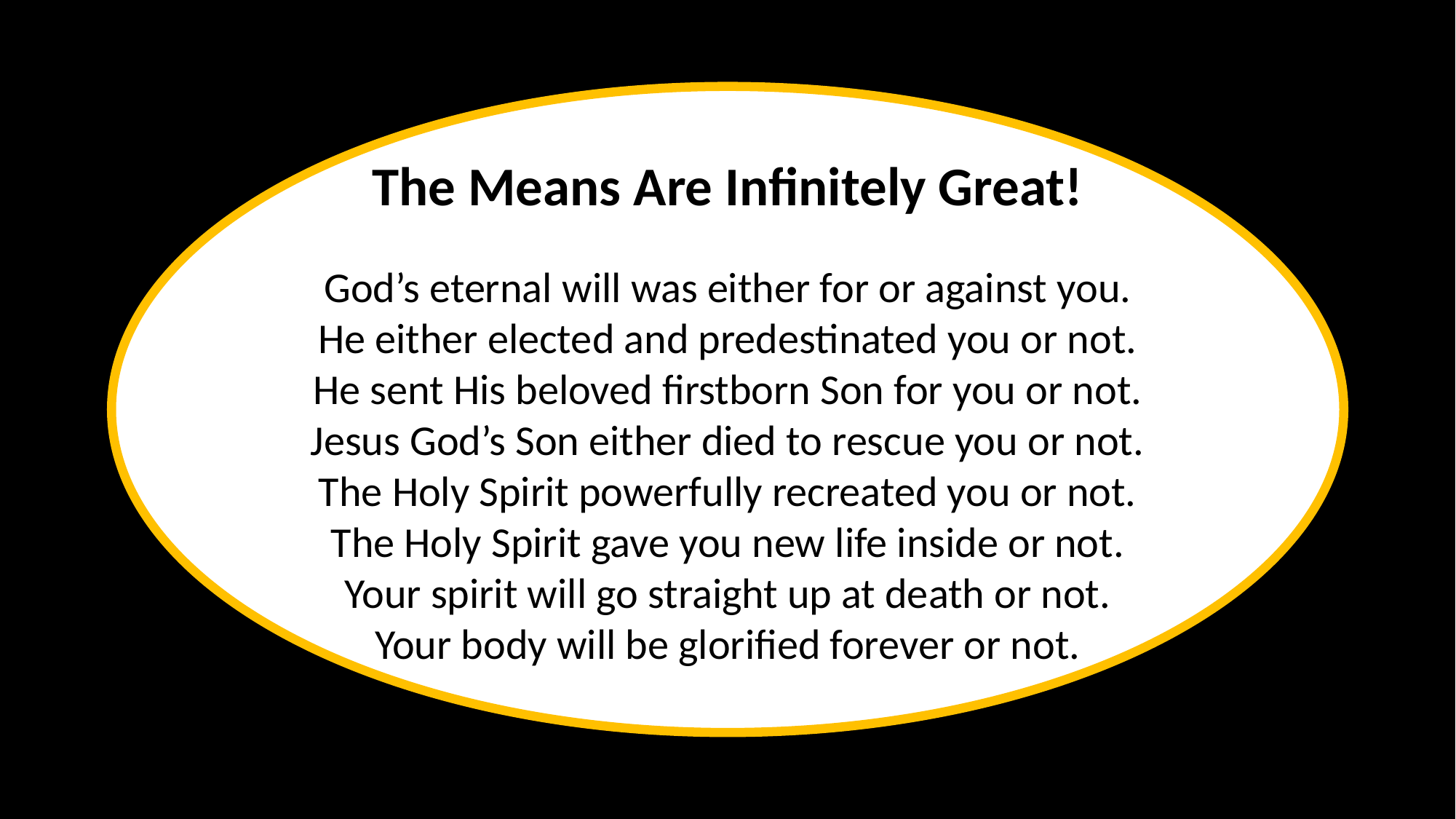

The Means Are Infinitely Great!

God’s eternal will was either for or against you.
He either elected and predestinated you or not.
He sent His beloved firstborn Son for you or not.
Jesus God’s Son either died to rescue you or not.
The Holy Spirit powerfully recreated you or not.
The Holy Spirit gave you new life inside or not.
Your spirit will go straight up at death or not.
Your body will be glorified forever or not.